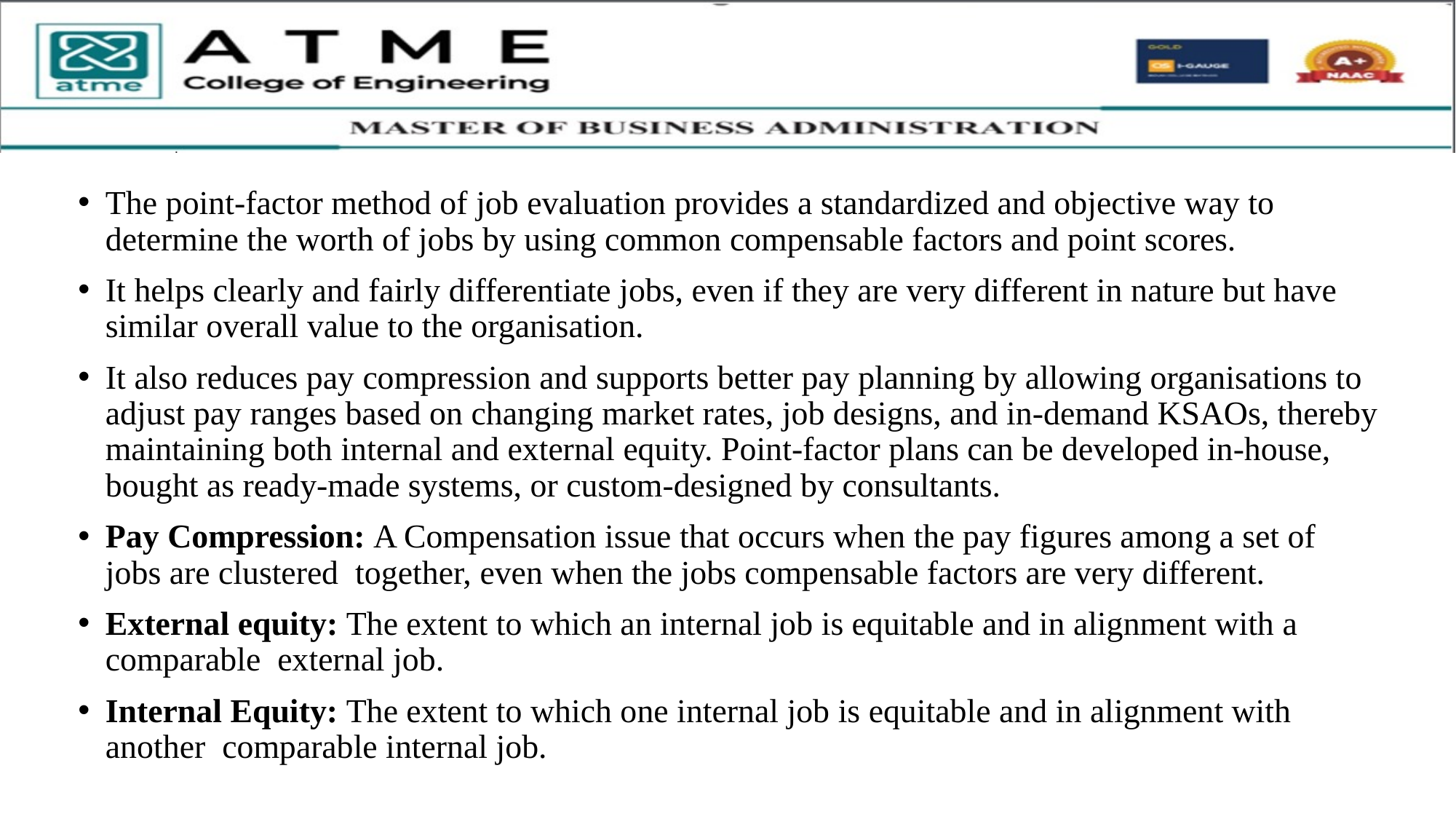

The point-factor method of job evaluation provides a standardized and objective way to determine the worth of jobs by using common compensable factors and point scores.
It helps clearly and fairly differentiate jobs, even if they are very different in nature but have similar overall value to the organisation.
It also reduces pay compression and supports better pay planning by allowing organisations to adjust pay ranges based on changing market rates, job designs, and in-demand KSAOs, thereby maintaining both internal and external equity. Point-factor plans can be developed in-house, bought as ready-made systems, or custom-designed by consultants.
Pay Compression: A Compensation issue that occurs when the pay figures among a set of jobs are clustered  together, even when the jobs compensable factors are very different.
External equity: The extent to which an internal job is equitable and in alignment with a comparable  external job.
Internal Equity: The extent to which one internal job is equitable and in alignment with another  comparable internal job.